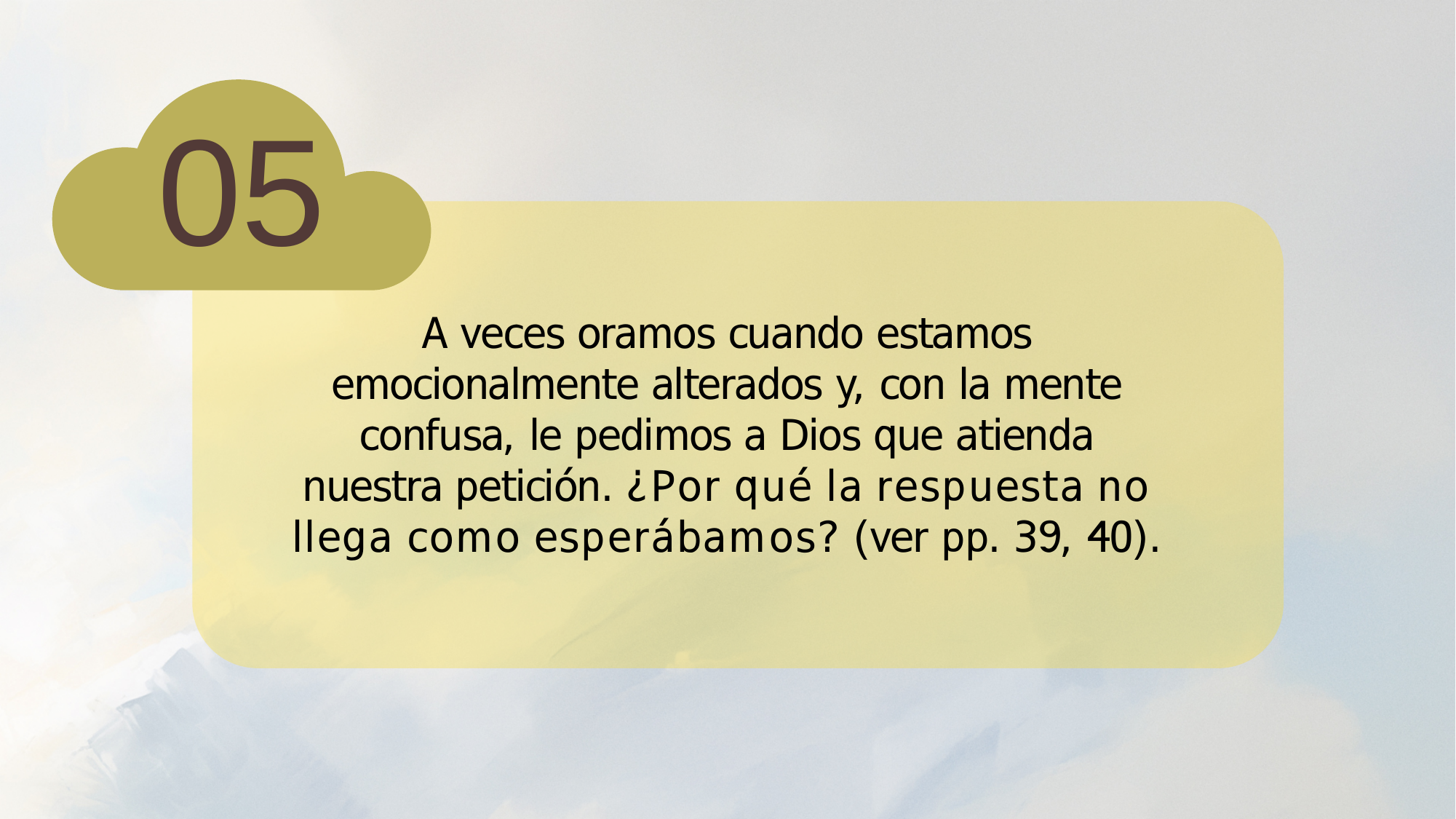

05

A veces oramos cuando estamos emocionalmente alterados y, con la mente confusa, le pedimos a Dios que atienda nuestra petición. ¿Por qué la respuesta no llega como esperábamos? (ver pp. 39, 40).